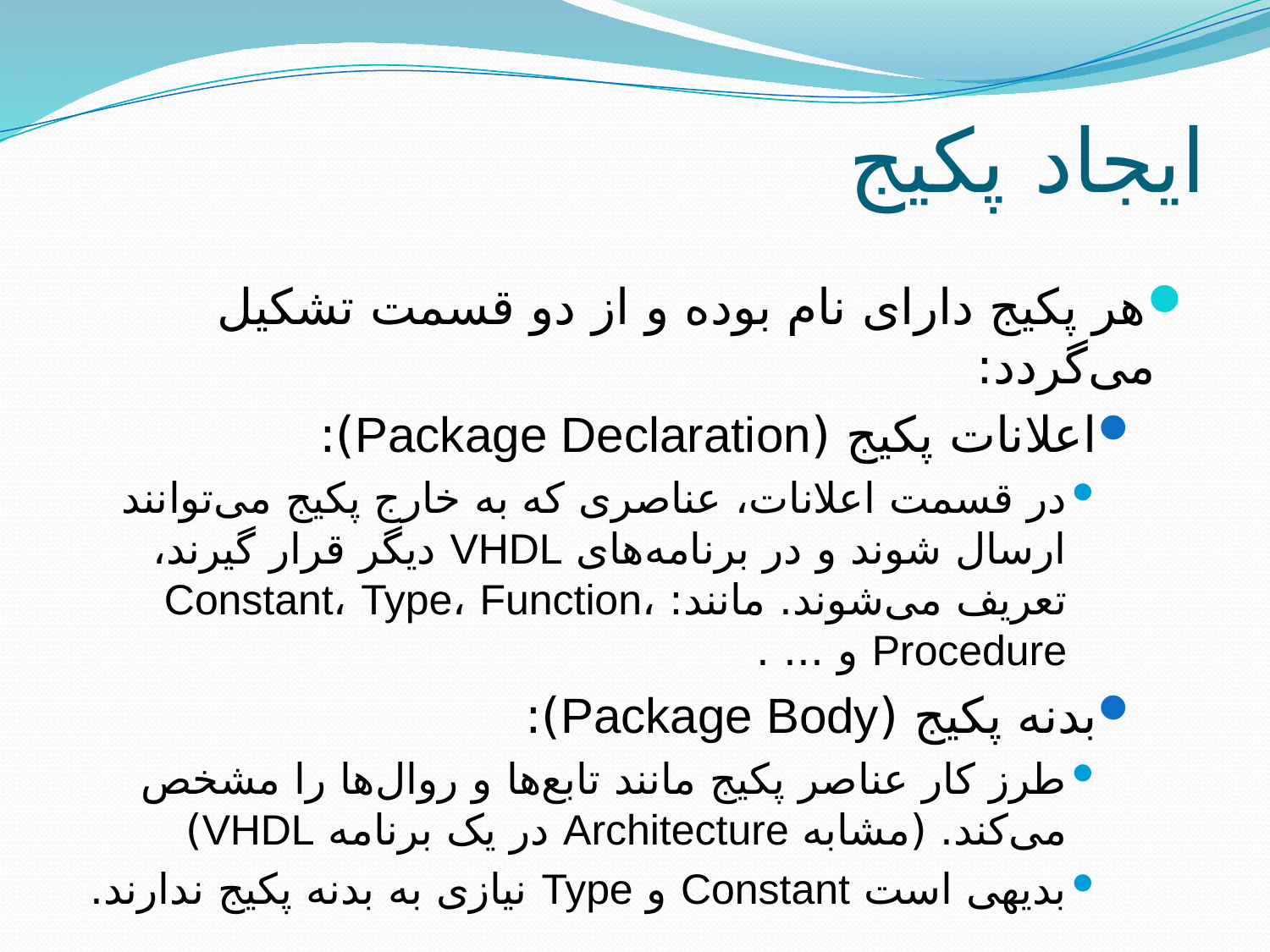

# ایجاد پکیج
هر پکیج دارای نام بوده و از دو قسمت تشکیل می‌گردد:
اعلانات پکیج (Package Declaration):
در قسمت اعلانات، عناصری که به خارج پکیج می‌توانند ارسال شوند و در برنامه‌های VHDL دیگر قرار گیرند، تعریف می‌شوند. مانند: Constant، Type، Function، Procedure و ... .
بدنه پکیج (Package Body):
طرز کار عناصر پکیج مانند تابع‌ها و روال‌ها را مشخص می‌کند. (مشابه Architecture در یک برنامه VHDL)
بدیهی است Constant و Type نیازی به بدنه پکیج ندارند.